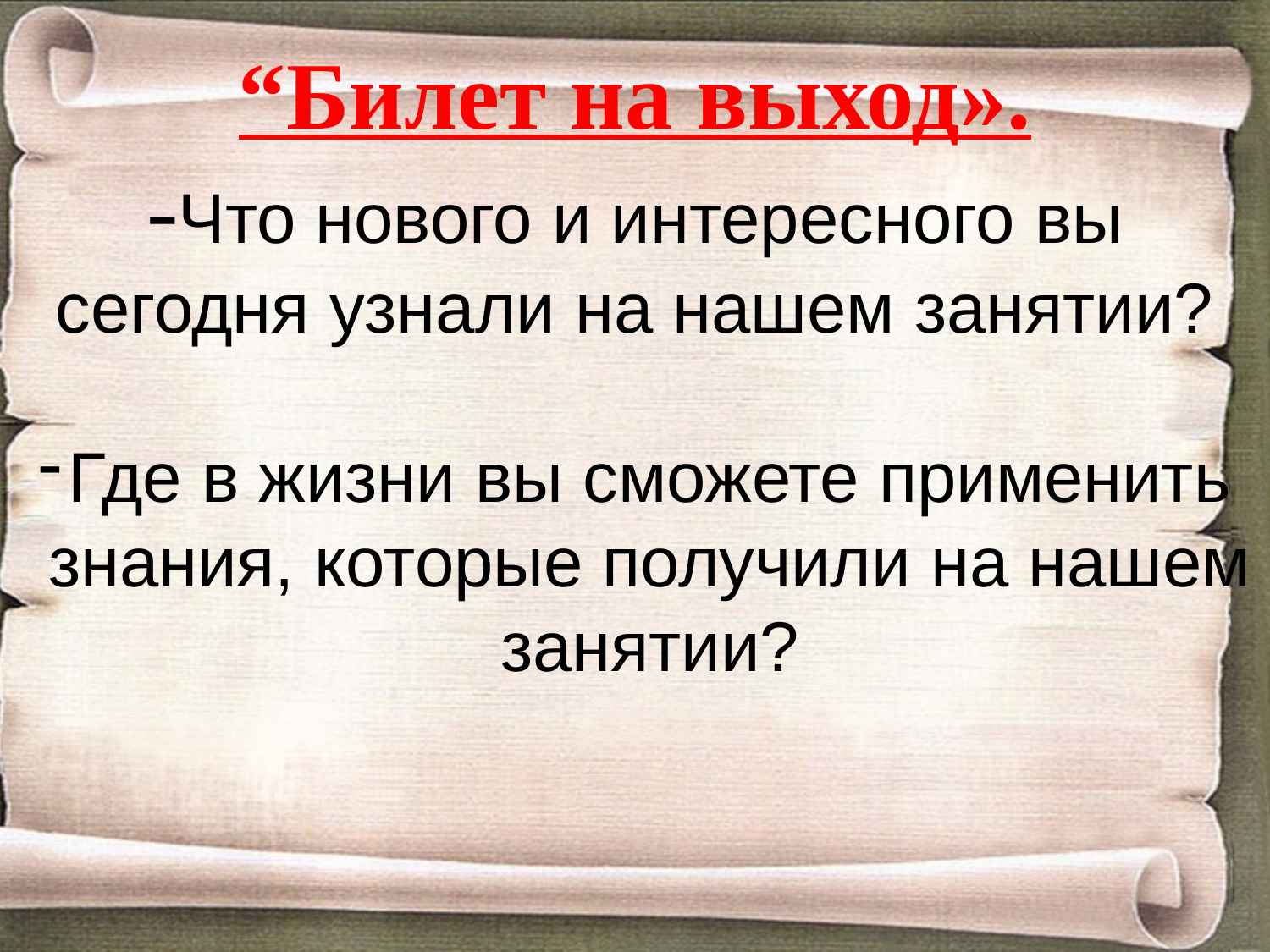

“Билет на выход».
-Что нового и интересного вы сегодня узнали на нашем занятии?

Где в жизни вы сможете применить знания, которые получили на нашем занятии?
#